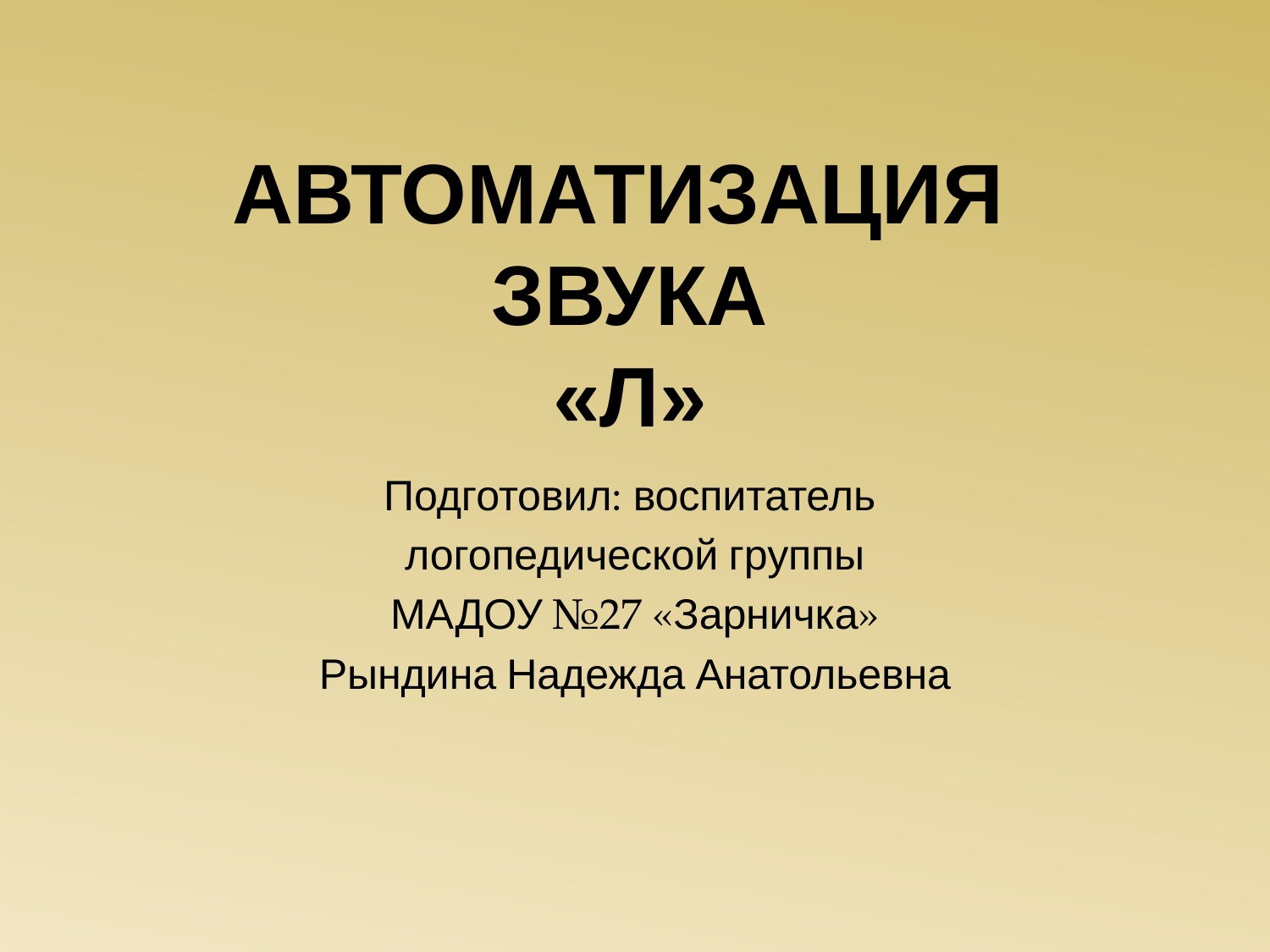

# Автоматизация звука «Л»
Подготовил: воспитатель
логопедической группы
МАДОУ №27 «Зарничка»
Рындина Надежда Анатольевна